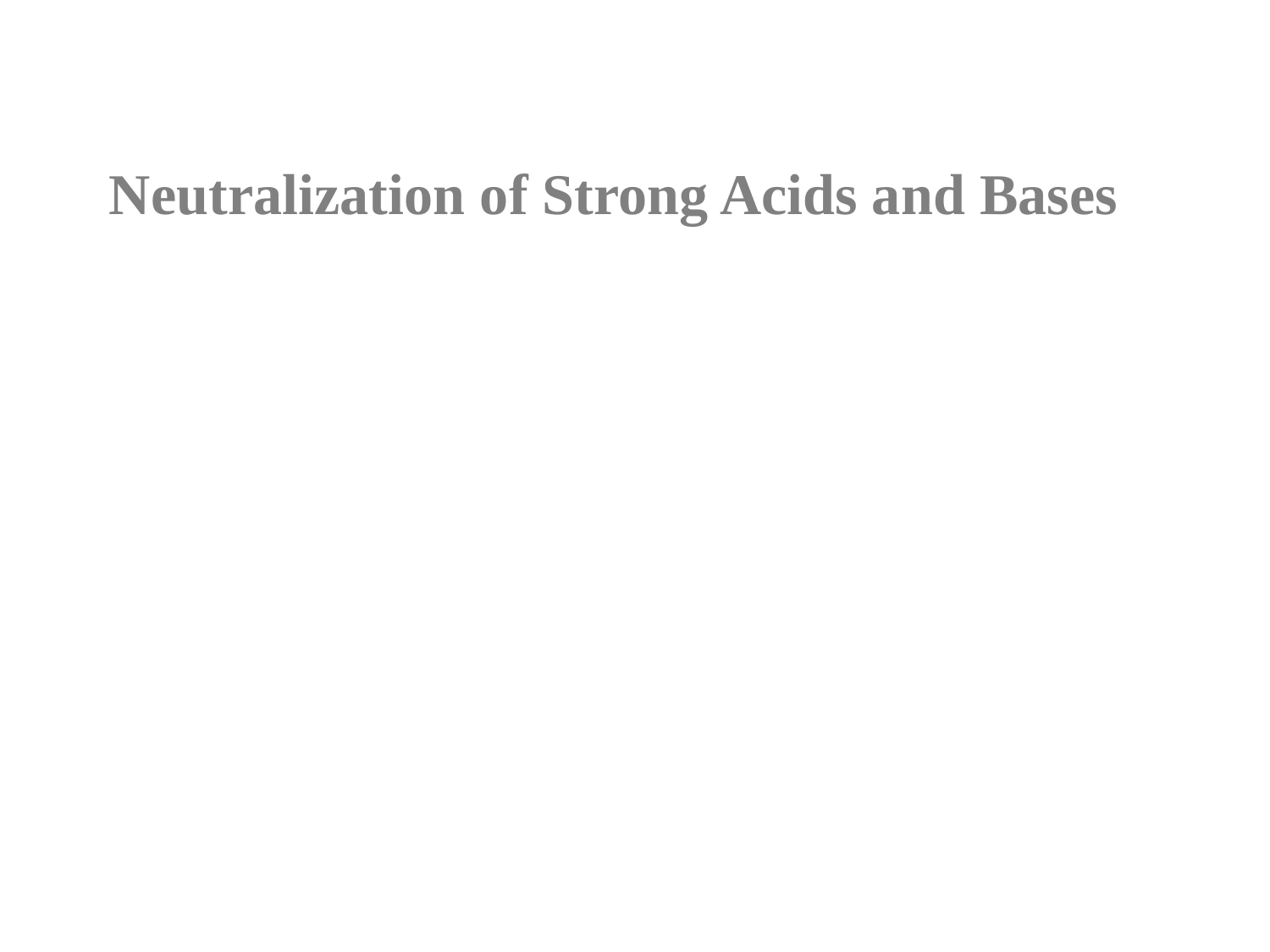

# Neutralization of Strong Acids and Bases